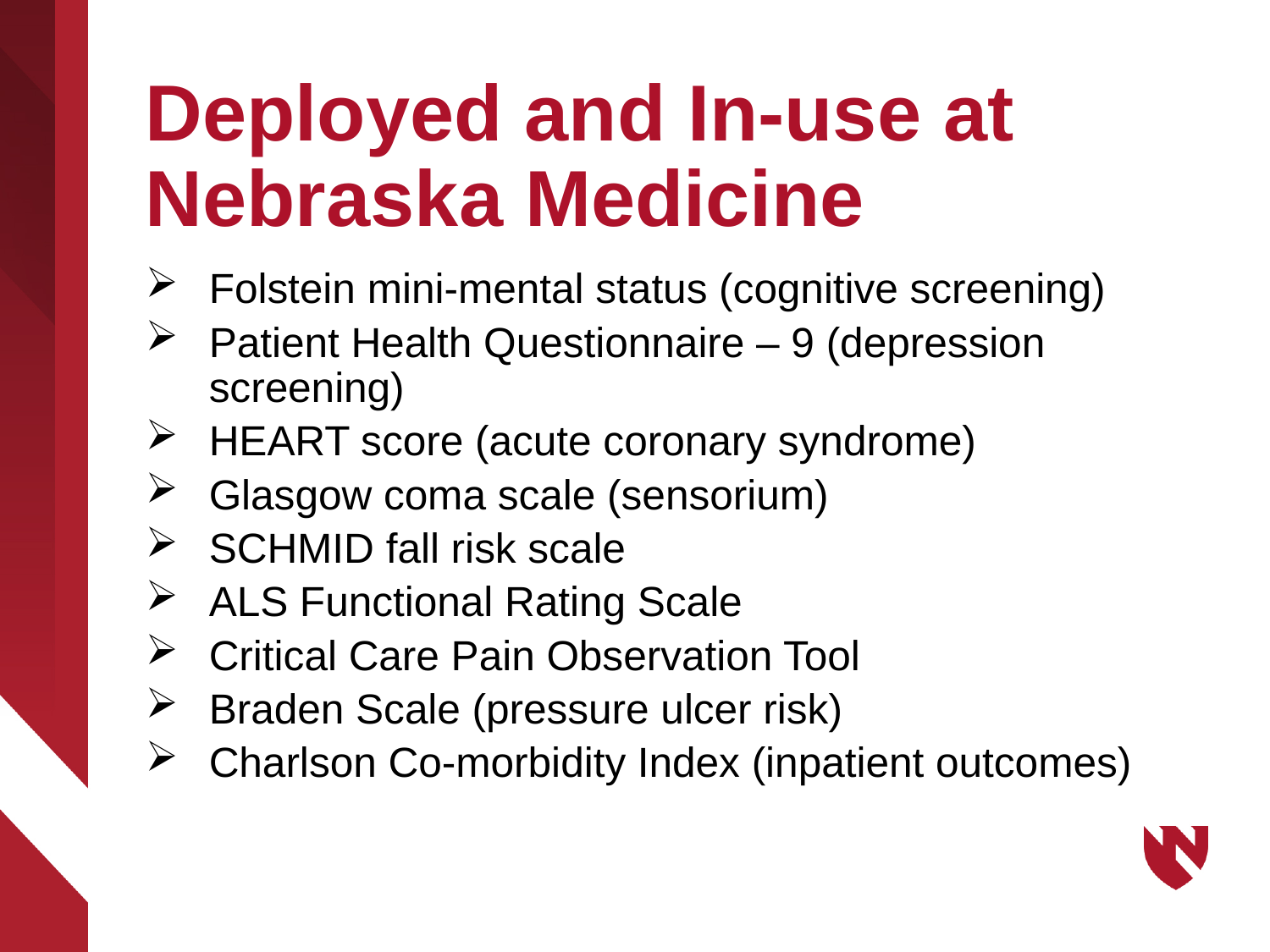

# Deployed and In-use at Nebraska Medicine
Folstein mini-mental status (cognitive screening)
Patient Health Questionnaire – 9 (depression screening)
HEART score (acute coronary syndrome)
Glasgow coma scale (sensorium)
SCHMID fall risk scale
ALS Functional Rating Scale
Critical Care Pain Observation Tool
Braden Scale (pressure ulcer risk)
Charlson Co-morbidity Index (inpatient outcomes)